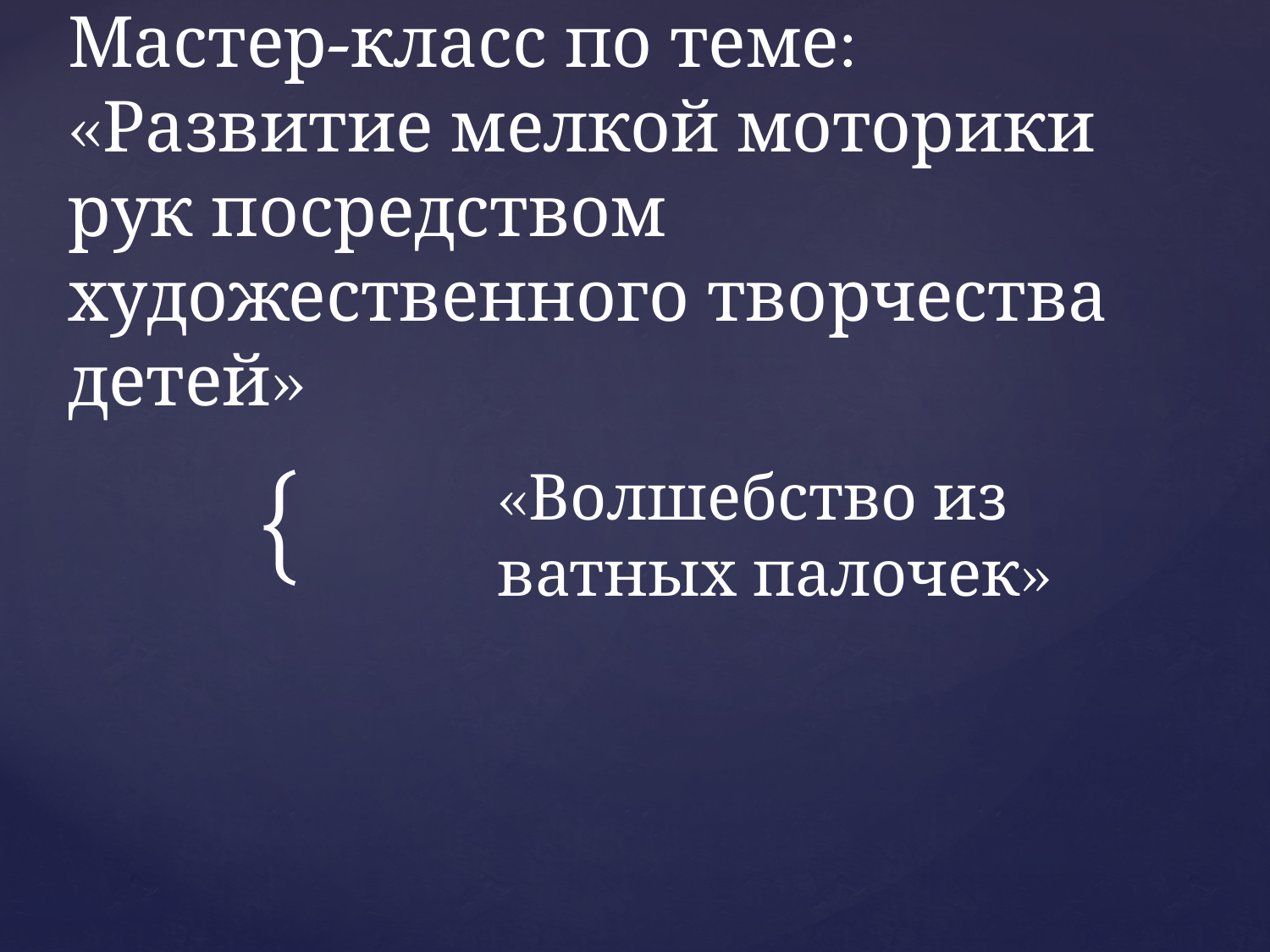

# Мастер-класс по теме: «Развитие мелкой моторики рук посредством художественного творчества детей»
«Волшебство из ватных палочек»